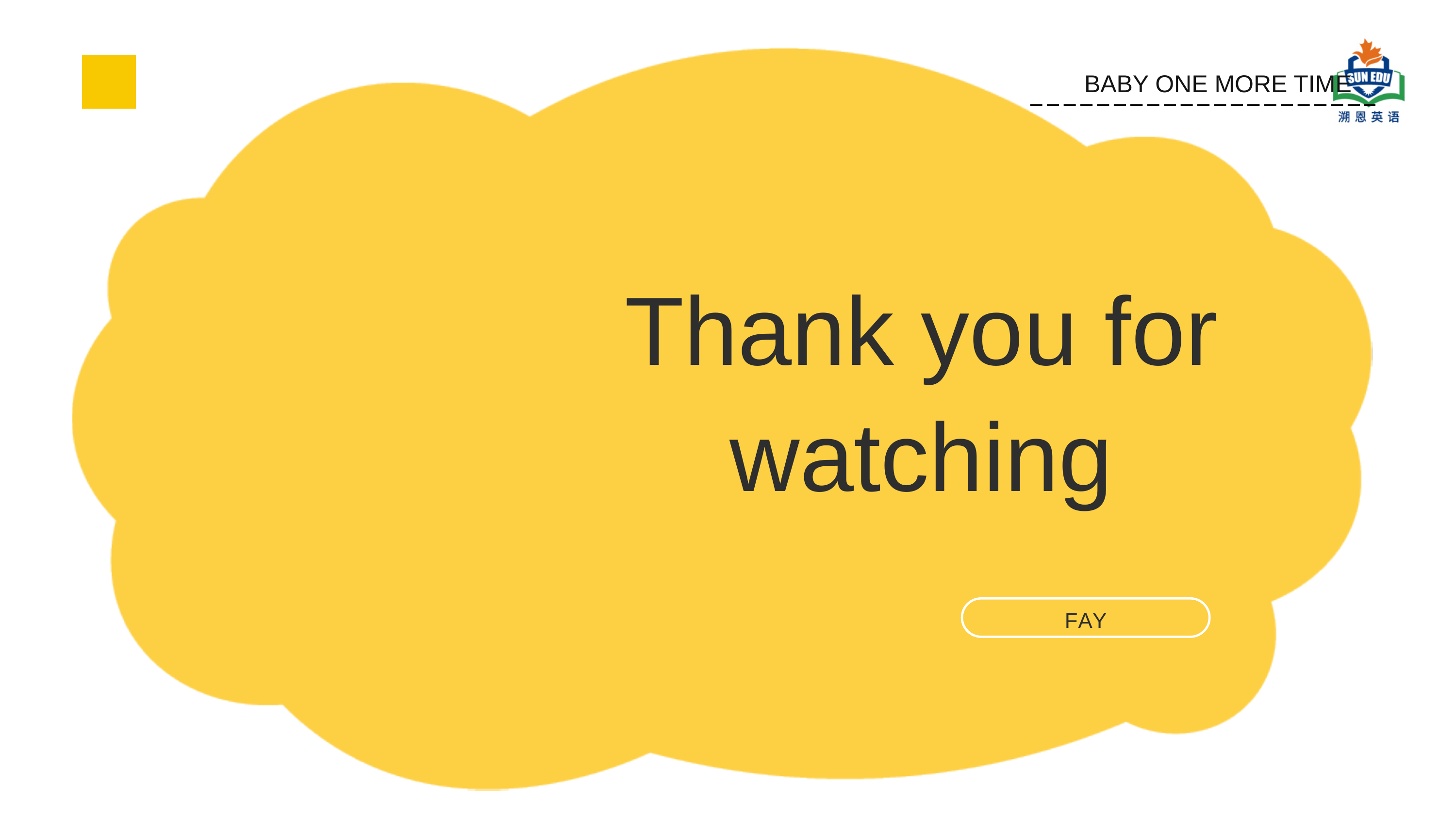

BABY ONE MORE TIME

Thank you for watching

FAY